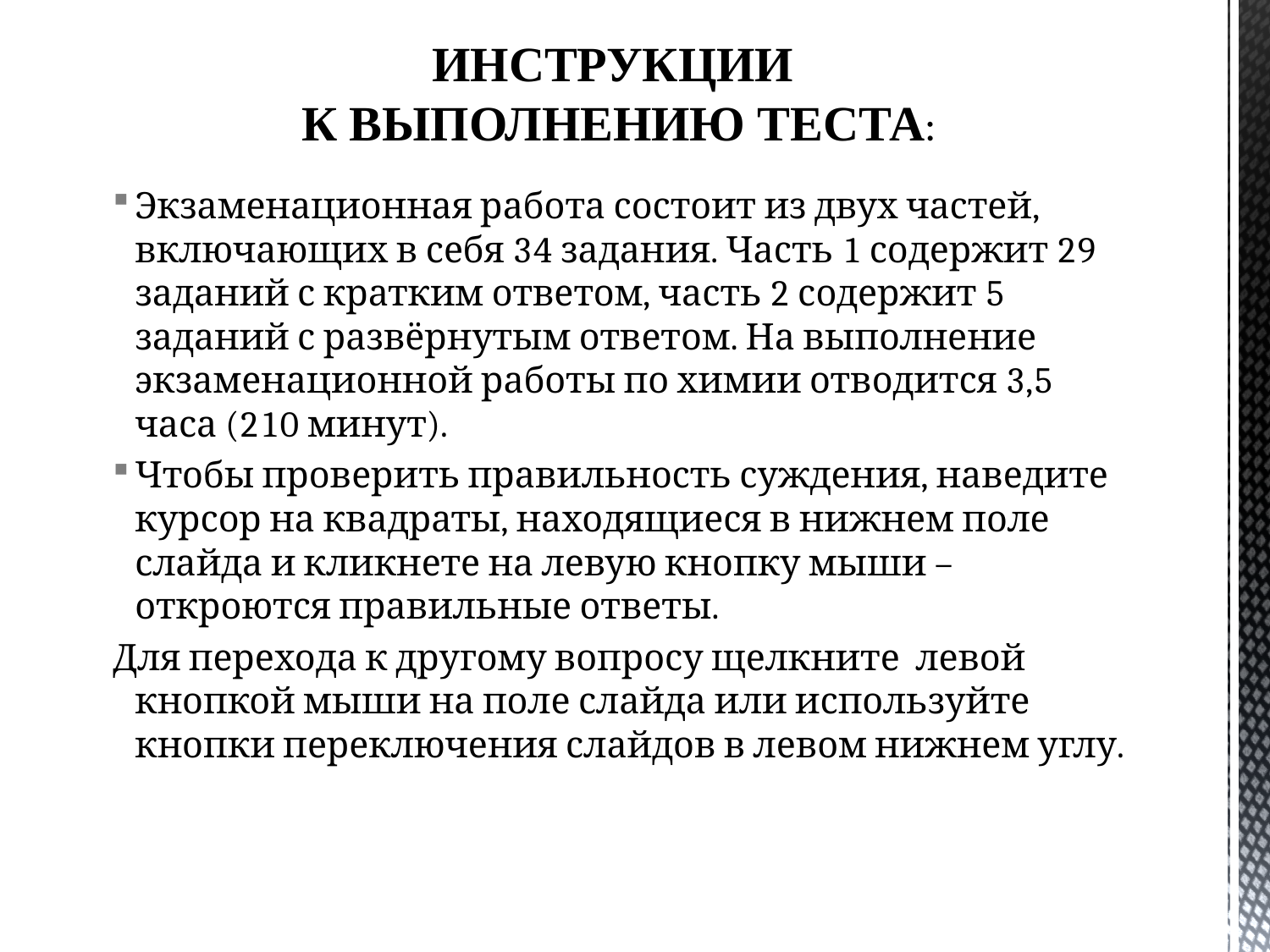

Инструкции
к выполнению теста:
Экзаменационная работа состоит из двух частей, включающих в себя 34 задания. Часть 1 содержит 29 заданий с кратким ответом, часть 2 содержит 5 заданий с развёрнутым ответом. На выполнение экзаменационной работы по химии отводится 3,5 часа (210 минут).
Чтобы проверить правильность суждения, наведите курсор на квадраты, находящиеся в нижнем поле слайда и кликнете на левую кнопку мыши – откроются правильные ответы.
Для перехода к другому вопросу щелкните  левой кнопкой мыши на поле слайда или используйте кнопки переключения слайдов в левом нижнем углу.